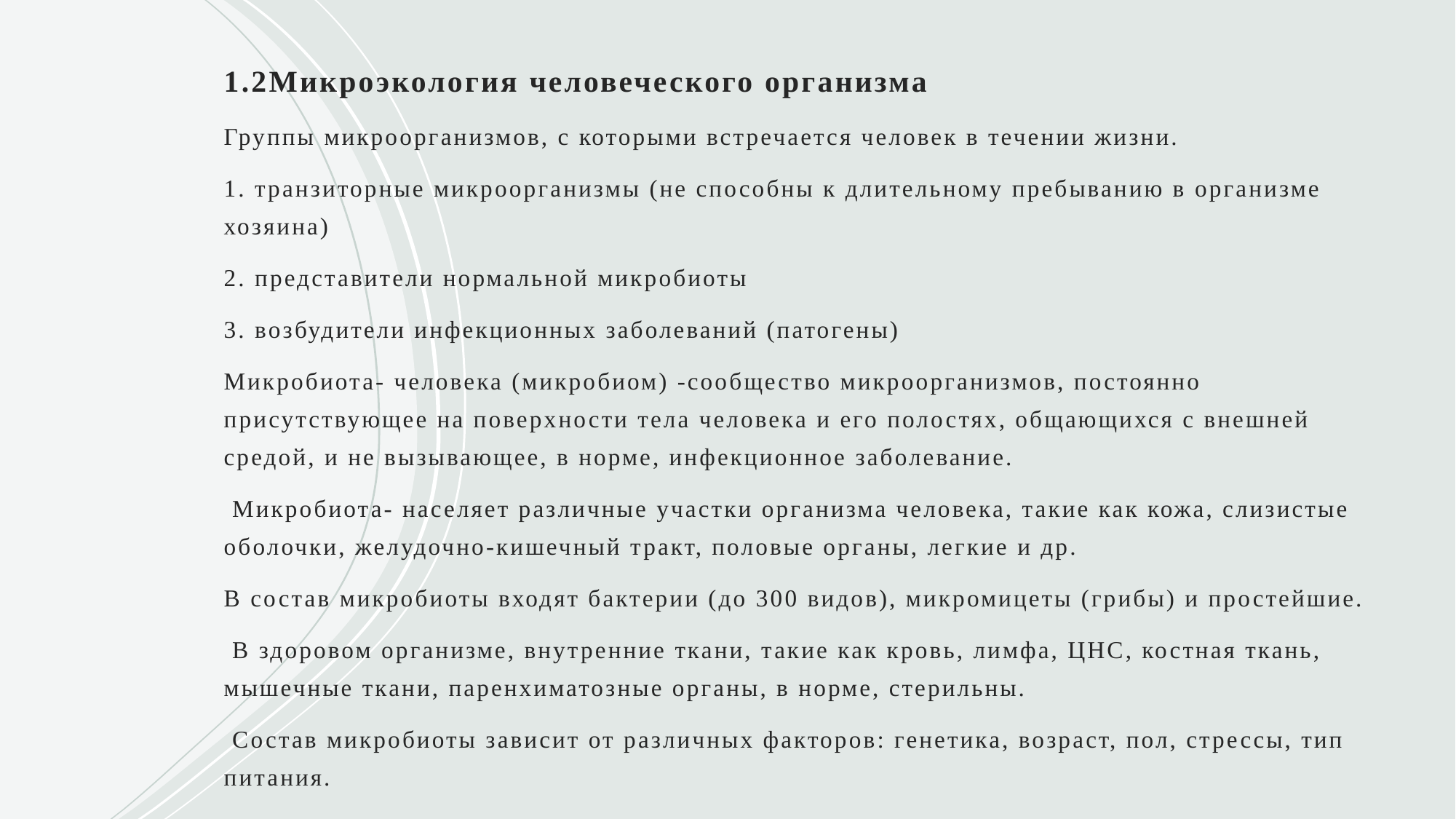

1.2Микроэкология человеческого организма
Группы микроорганизмов, с которыми встречается человек в течении жизни.
1. транзиторные микроорганизмы (не способны к длительному пребыванию в организме хозяина)
2. представители нормальной микробиоты
3. возбудители инфекционных заболеваний (патогены)
Микробиота- человека (микробиом) -сообщество микроорганизмов, постоянно присутствующее на поверхности тела человека и его полостях, общающихся с внешней средой, и не вызывающее, в норме, инфекционное заболевание.
 Микробиота- населяет различные участки организма человека, такие как кожа, слизистые оболочки, желудочно-кишечный тракт, половые органы, легкие и др.
В состав микробиоты входят бактерии (до 300 видов), микромицеты (грибы) и простейшие.
 В здоровом организме, внутренние ткани, такие как кровь, лимфа, ЦНС, костная ткань, мышечные ткани, паренхиматозные органы, в норме, стерильны.
 Состав микробиоты зависит от различных факторов: генетика, возраст, пол, стрессы, тип питания.
#